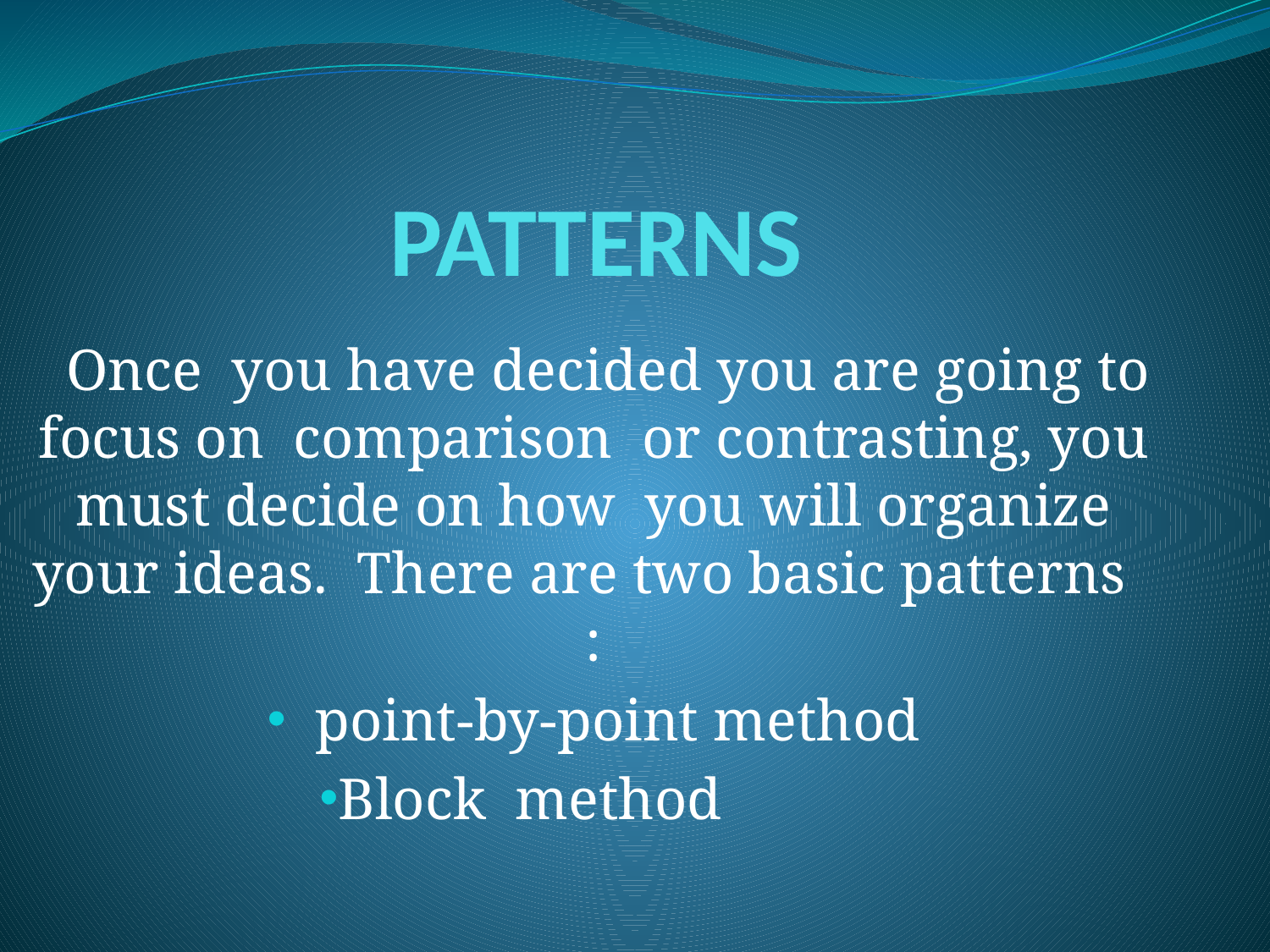

# PATTERNS
  Once  you have decided you are going to focus on  comparison  or contrasting, you must decide on how  you will organize your ideas.  There are two basic patterns   :
  point-by-point method
Block  method